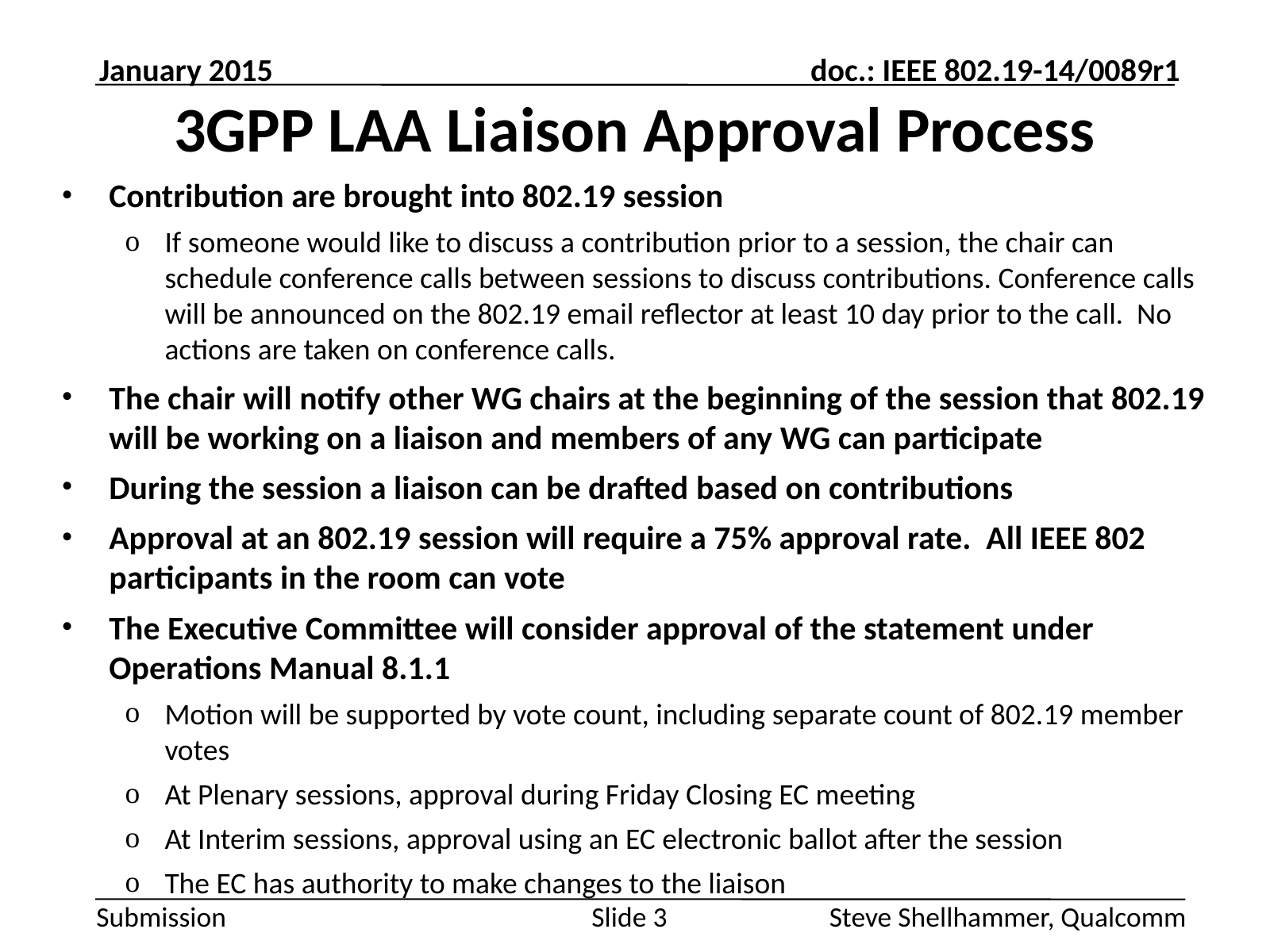

January 2015
# 3GPP LAA Liaison Approval Process
Contribution are brought into 802.19 session
If someone would like to discuss a contribution prior to a session, the chair can schedule conference calls between sessions to discuss contributions. Conference calls will be announced on the 802.19 email reflector at least 10 day prior to the call.  No actions are taken on conference calls.
The chair will notify other WG chairs at the beginning of the session that 802.19 will be working on a liaison and members of any WG can participate
During the session a liaison can be drafted based on contributions
Approval at an 802.19 session will require a 75% approval rate.  All IEEE 802 participants in the room can vote
The Executive Committee will consider approval of the statement under Operations Manual 8.1.1
Motion will be supported by vote count, including separate count of 802.19 member votes
At Plenary sessions, approval during Friday Closing EC meeting
At Interim sessions, approval using an EC electronic ballot after the session
The EC has authority to make changes to the liaison

Steve Shellhammer, Qualcomm
Slide 3